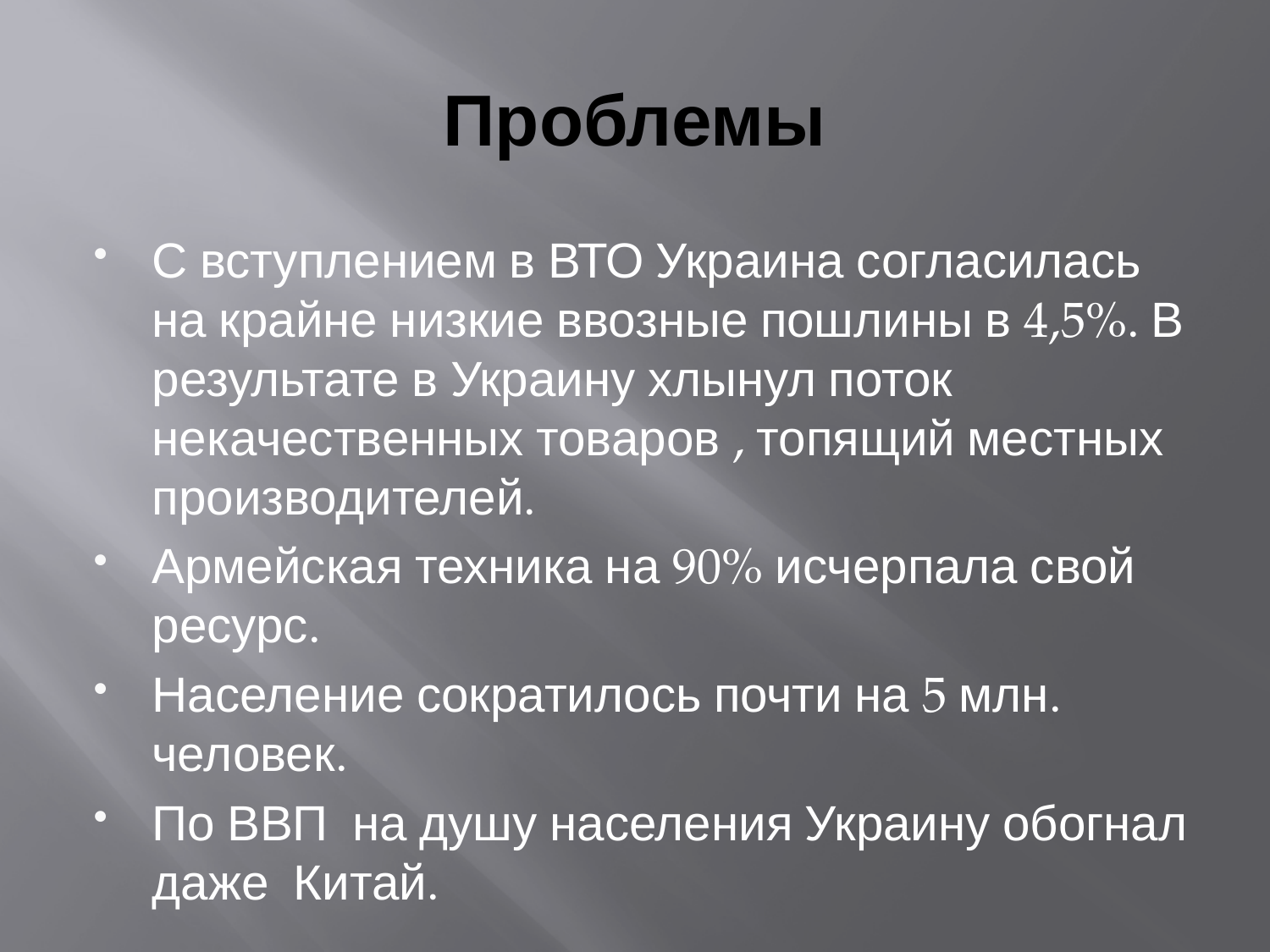

# Проблемы
С вступлением в ВТО Украина согласилась на крайне низкие ввозные пошлины в 4,5%. В результате в Украину хлынул поток некачественных товаров , топящий местных производителей.
Армейская техника на 90% исчерпала свой ресурс.
Население сократилось почти на 5 млн. человек.
По ВВП  на душу населения Украину обогнал даже  Китай.